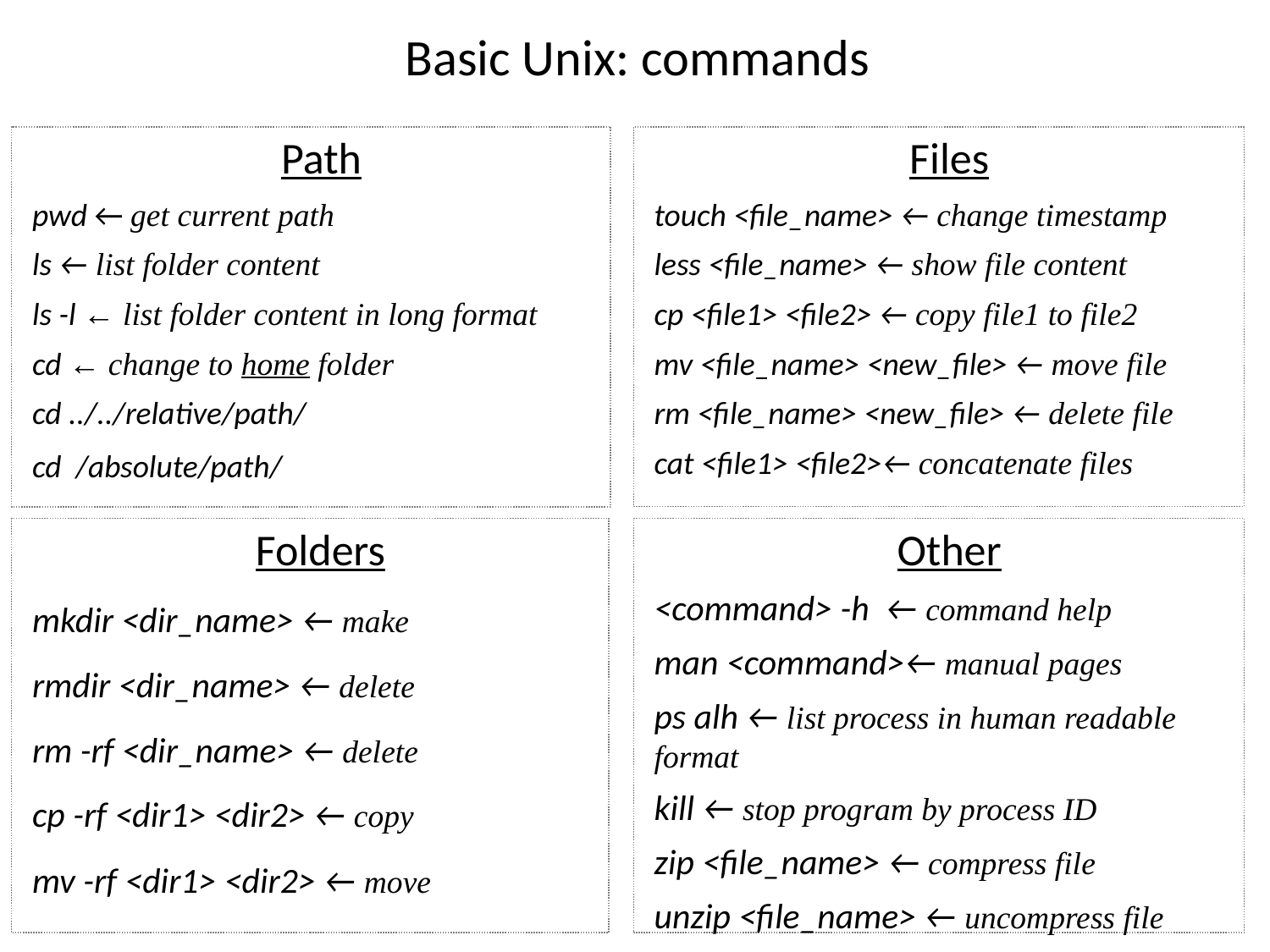

# Basic Unix: commands
Path
pwd ← get current path
ls ← list folder content
ls -l ← list folder content in long format
cd ← change to home folder
cd ../../relative/path/
cd  /absolute/path/

Files
touch <file_name> ← change timestamp
less <file_name> ← show file content
cp <file1> <file2> ← copy file1 to file2
mv <file_name> <new_file> ← move file
rm <file_name> <new_file> ← delete file
cat <file1> <file2>← concatenate files

Folders
mkdir <dir_name> ← make
rmdir <dir_name> ← delete
rm -rf <dir_name> ← delete
cp -rf <dir1> <dir2> ← copy
mv -rf <dir1> <dir2> ← move
Other
<command> -h  ← command help
man <command>← manual pages
ps alh ← list process in human readable format
kill ← stop program by process ID
zip <file_name> ← compress file
unzip <file_name> ← uncompress file